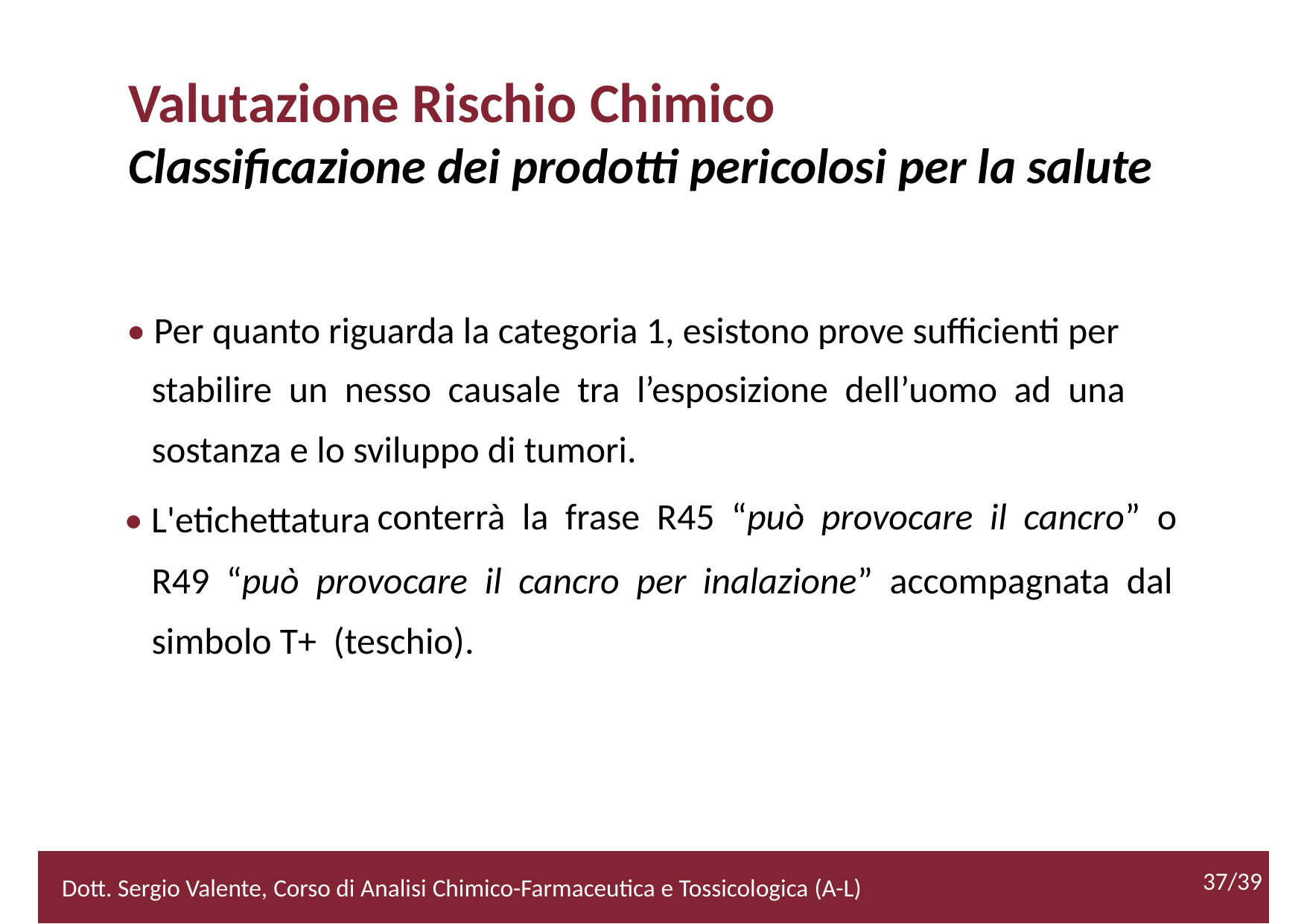

Valutazione Rischio Chimico
Classificazione dei prodotti pericolosi per la salute
• Per quanto riguarda la categoria 1, esistono prove sufficienti per

	stabilire  un  nesso  causale  tra  l’esposizione  dell’uomo  ad  una

	sostanza e lo sviluppo di tumori.
• L'etichettatura
conterrà  la  frase  R45  “può  provocare  il  cancro”  o
R49  “può  provocare  il  cancro  per  inalazione”  accompagnata  dal

simbolo T+  (teschio).

37/39
2/52
Dott. Sergio Valente, Corso di Analisi Chimico-Farmaceutica e Tossicologica (A-L)